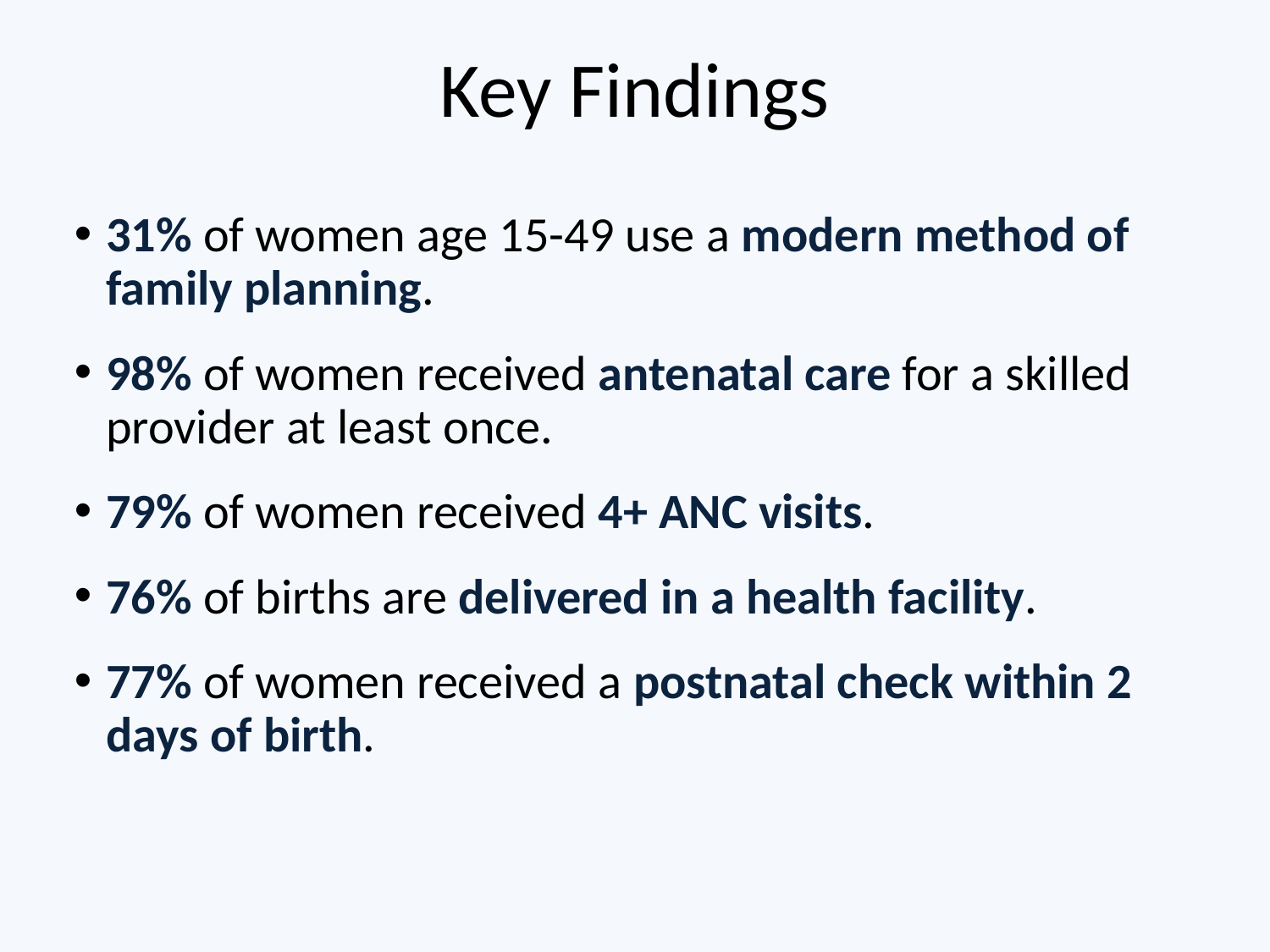

# Key Findings
31% of women age 15-49 use a modern method of family planning.
98% of women received antenatal care for a skilled provider at least once.
79% of women received 4+ ANC visits.
76% of births are delivered in a health facility.
77% of women received a postnatal check within 2 days of birth.